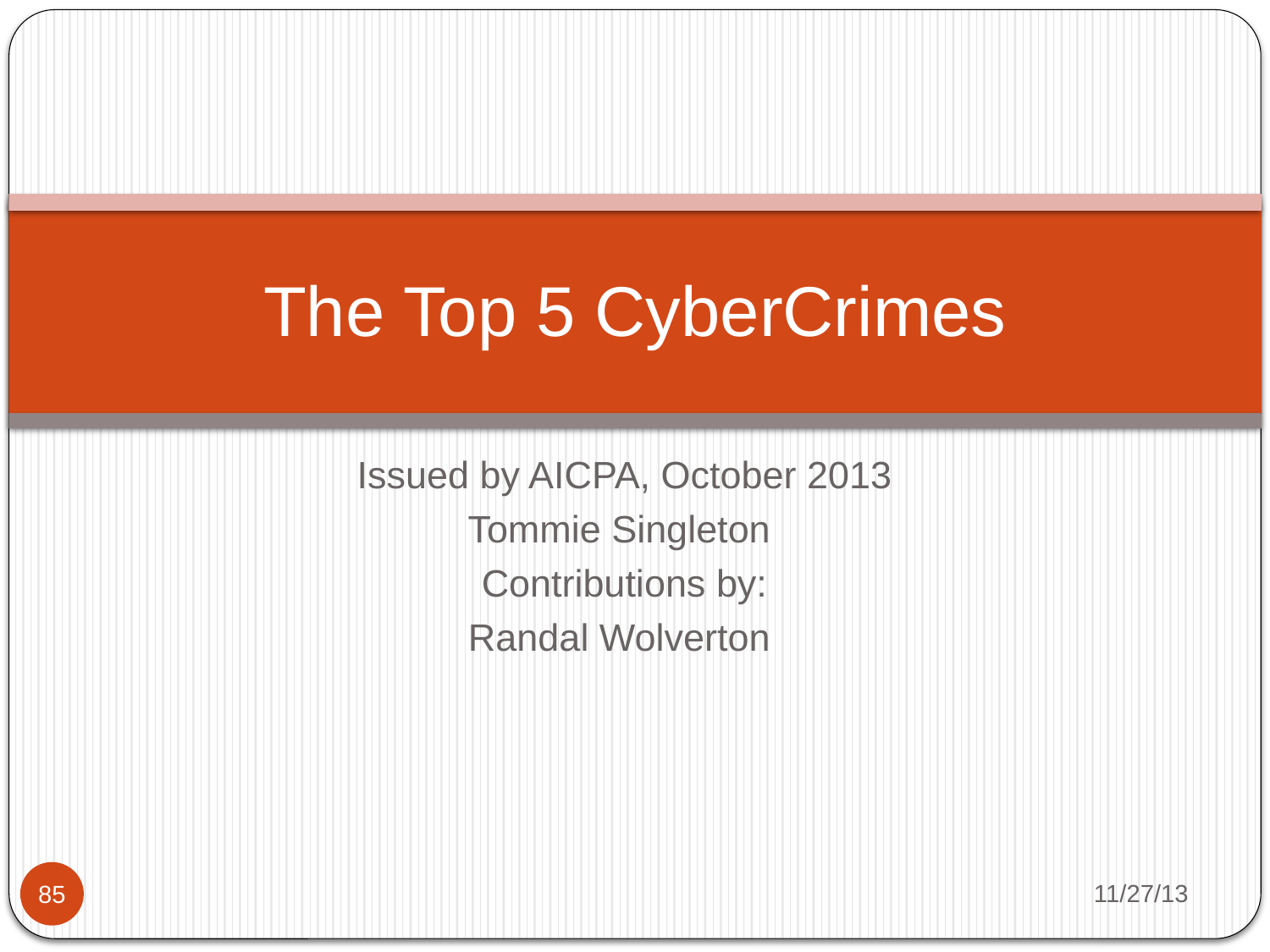

# The Top 5 CyberCrimes
Issued by AICPA, October 2013
Tommie Singleton
Contributions by:
Randal Wolverton

11/27/13
85